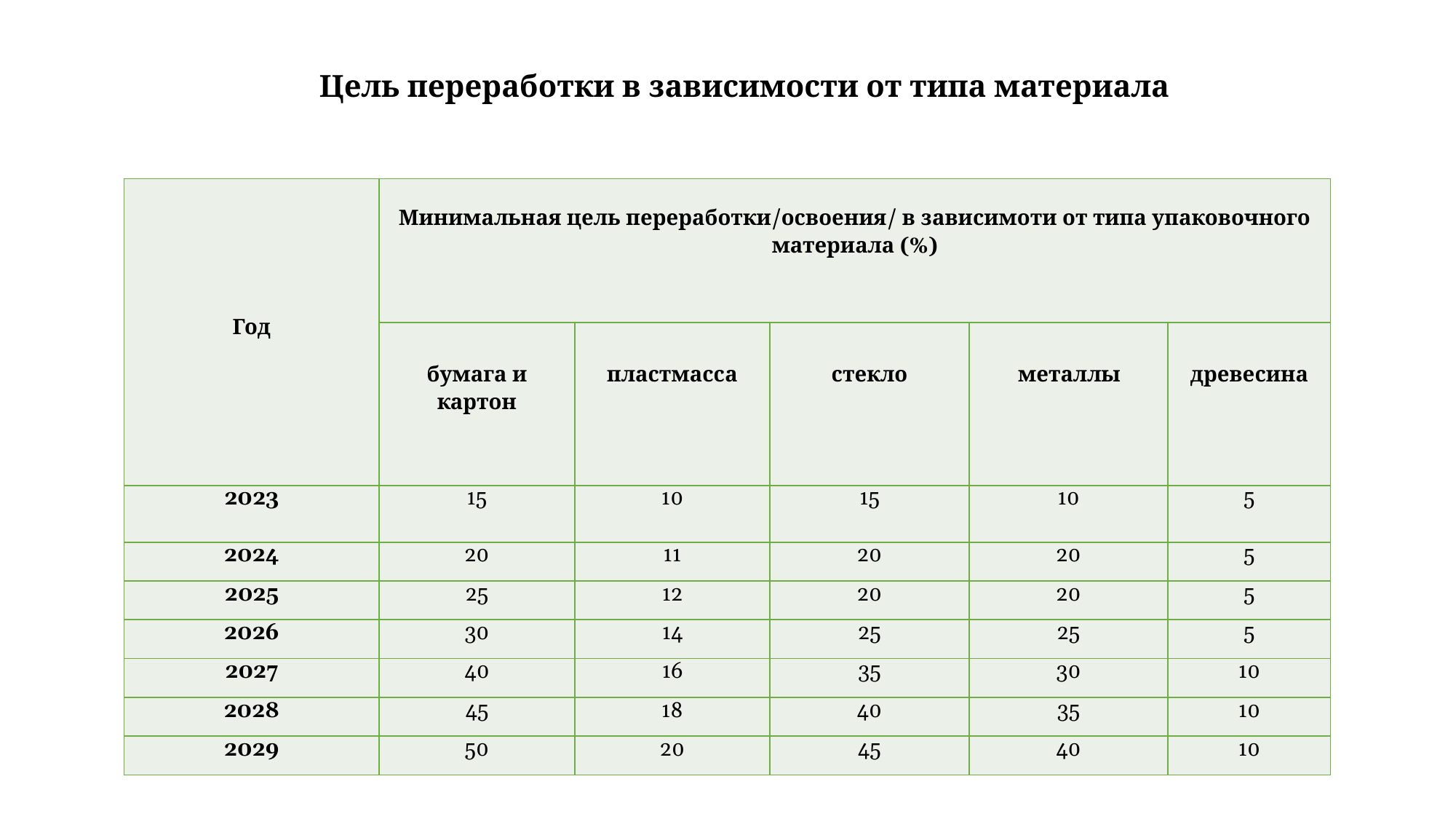

Цель переработки в зависимости от типа материала
| Год | Минимальная цель переработки/освоения/ в зависимоти от типа упаковочного материала (%) |  |  |  |  |
| --- | --- | --- | --- | --- | --- |
|  | бумага и картон | пластмасса | стекло | металлы | древесина |
| 2023 | 15 | 10 | 15 | 10 | 5 |
| 2024 | 20 | 11 | 20 | 20 | 5 |
| 2025 | 25 | 12 | 20 | 20 | 5 |
| 2026 | 30 | 14 | 25 | 25 | 5 |
| 2027 | 40 | 16 | 35 | 30 | 10 |
| 2028 | 45 | 18 | 40 | 35 | 10 |
| 2029 | 50 | 20 | 45 | 40 | 10 |